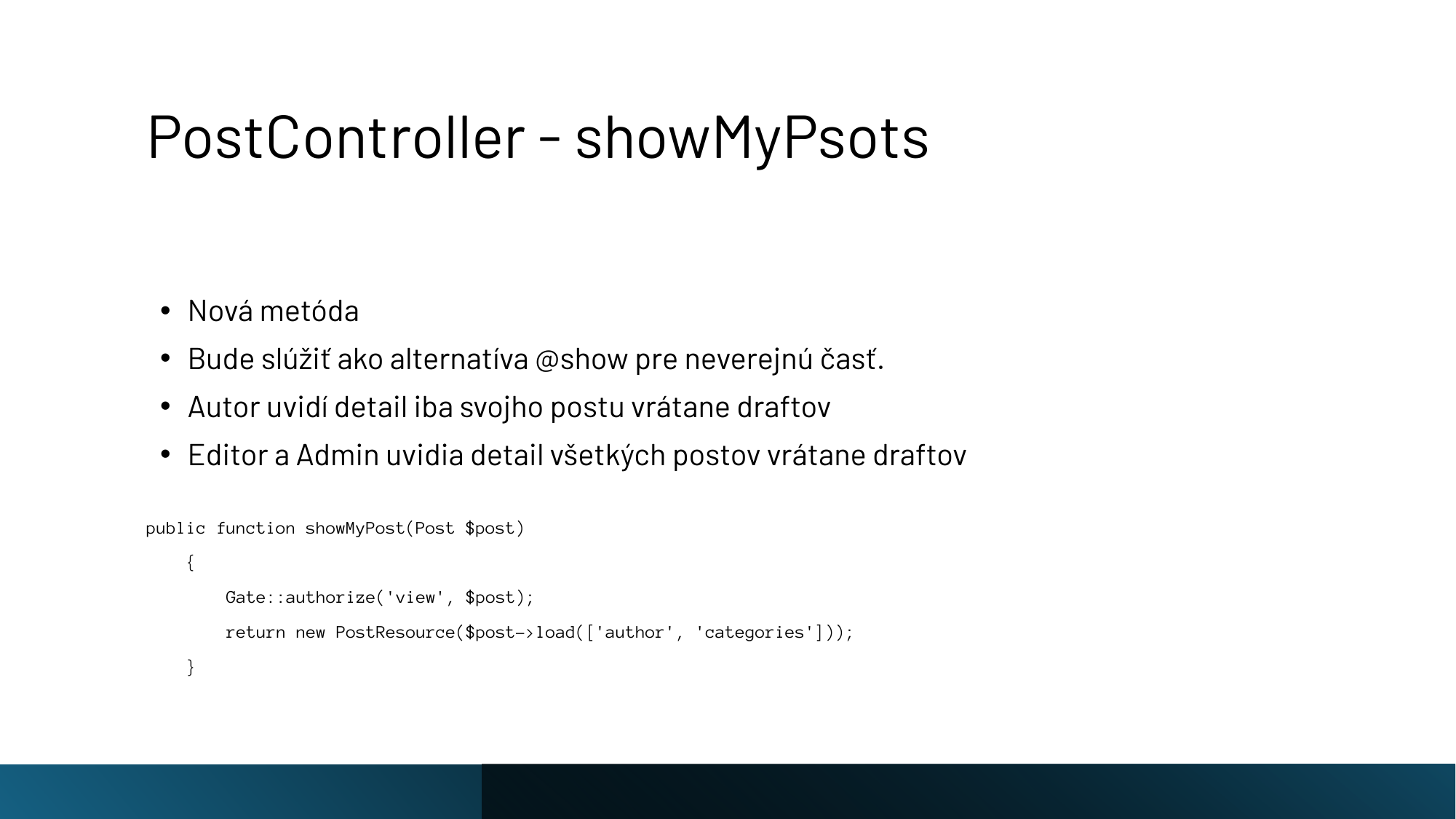

# PostController - showMyPsots
Nová metóda
Bude slúžiť ako alternatíva @show pre neverejnú časť.
Autor uvidí detail iba svojho postu vrátane draftov
Editor a Admin uvidia detail všetkých postov vrátane draftov
public function showMyPost(Post $post)
    {
        Gate::authorize('view', $post);
        return new PostResource($post->load(['author', 'categories']));
    }